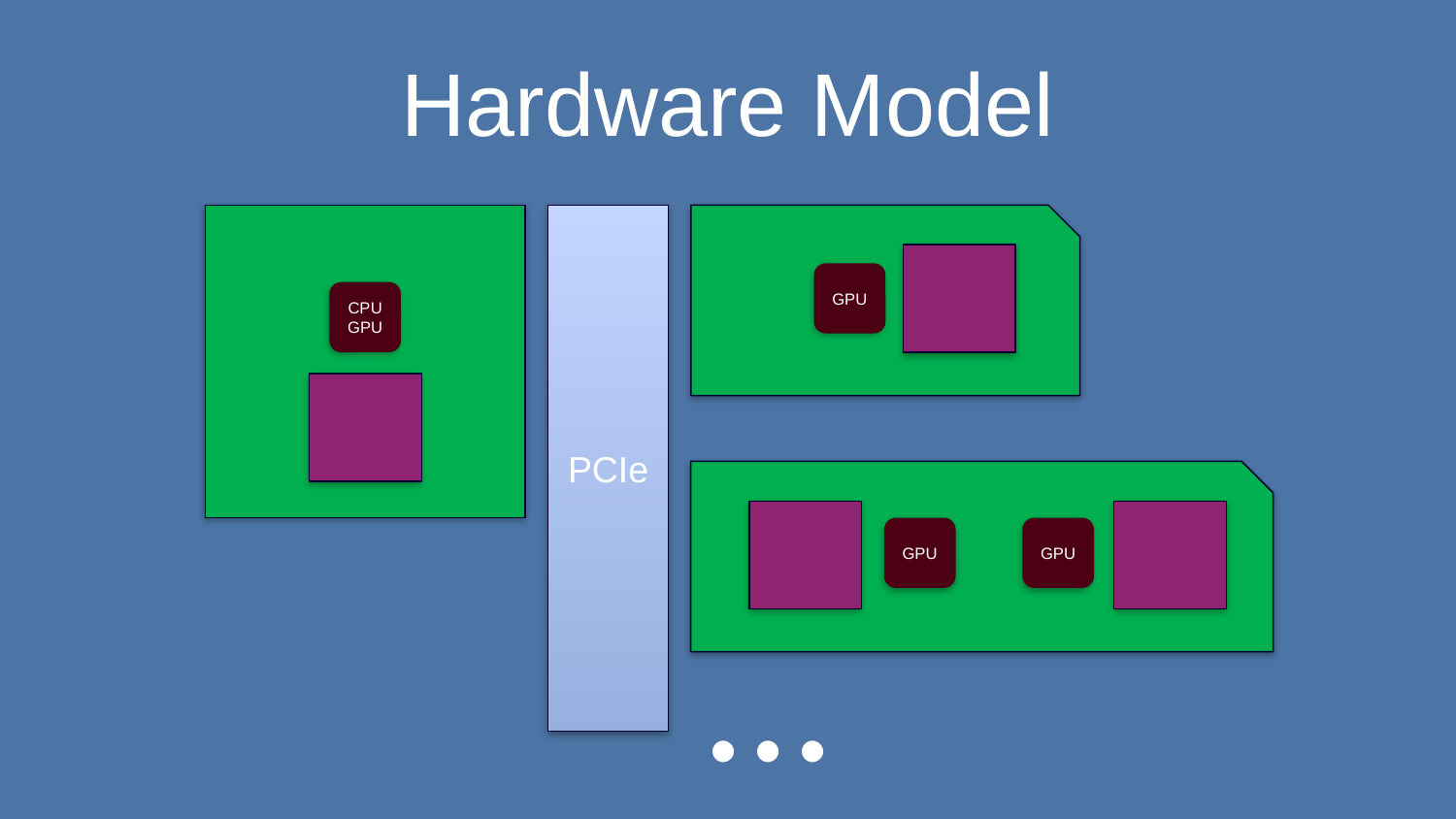

# Hardware Model

PCIe

GPU
CPU GPU

GPU
GPU
...